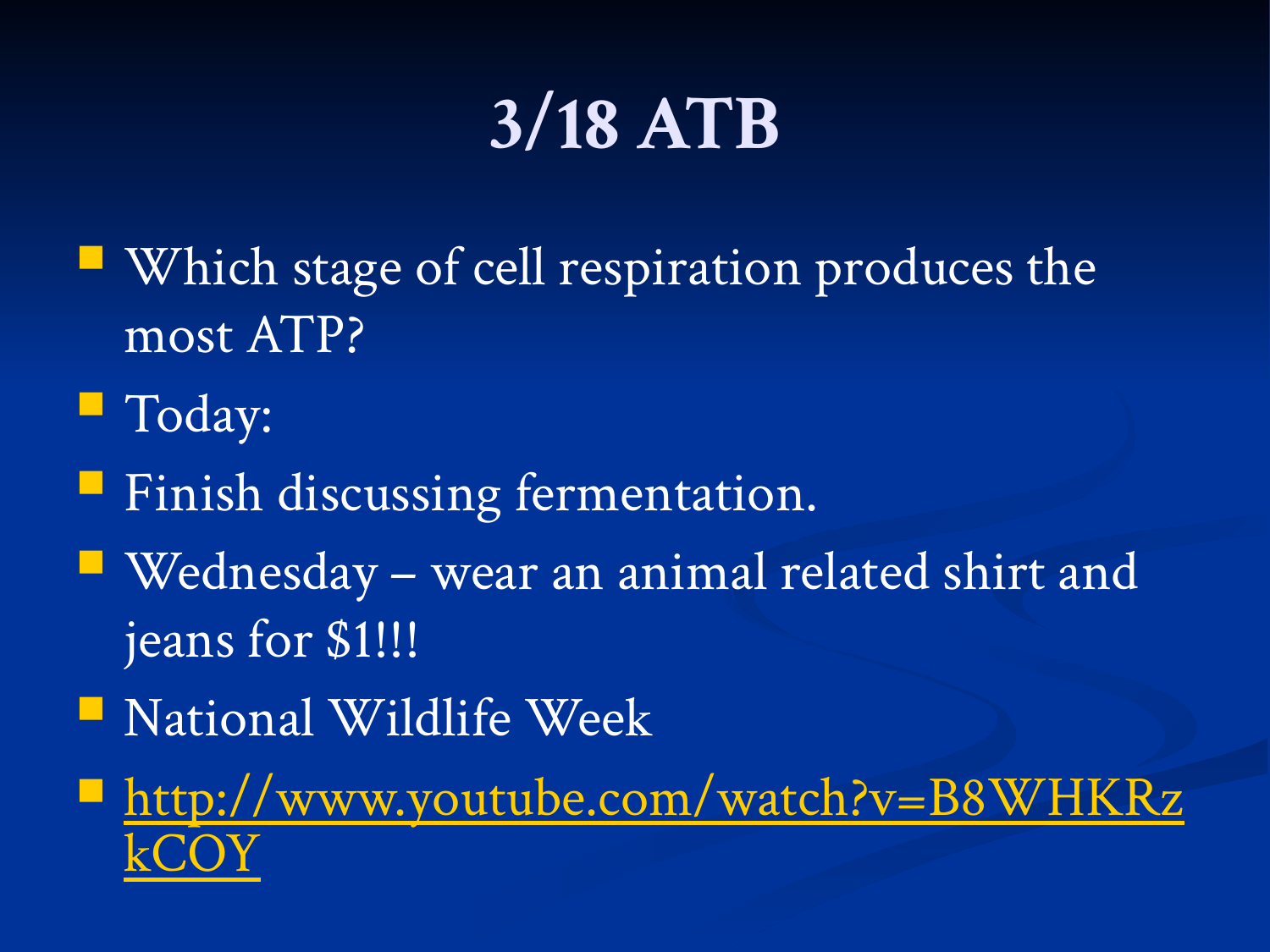

# 3/18 ATB
Which stage of cell respiration produces the most ATP?
Today:
Finish discussing fermentation.
Wednesday – wear an animal related shirt and jeans for $1!!!
National Wildlife Week
http://www.youtube.com/watch?v=B8WHKRzkCOY